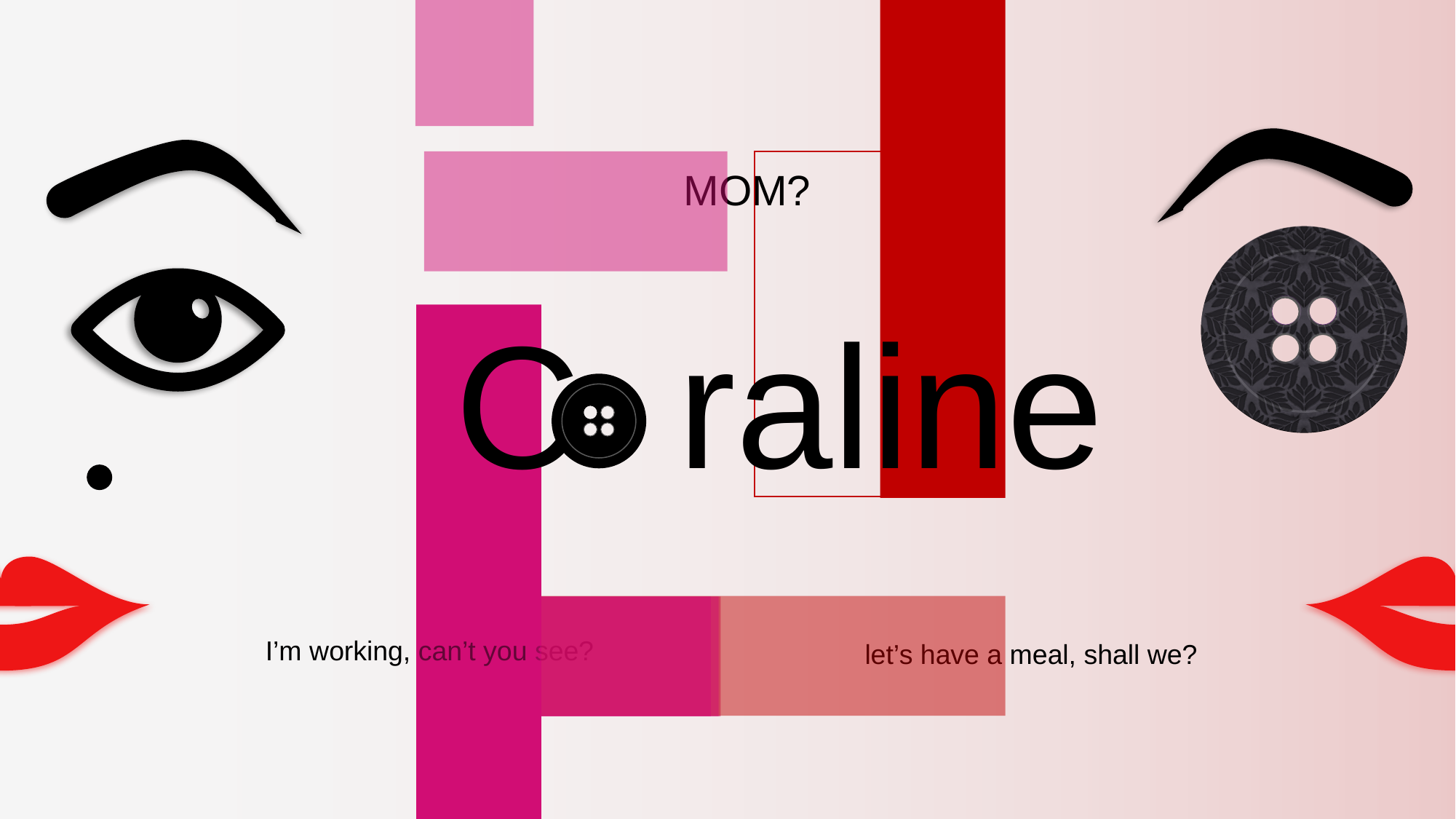

MOM?

C  raline

I’m working, can’t you see?
let’s have a meal, shall we?